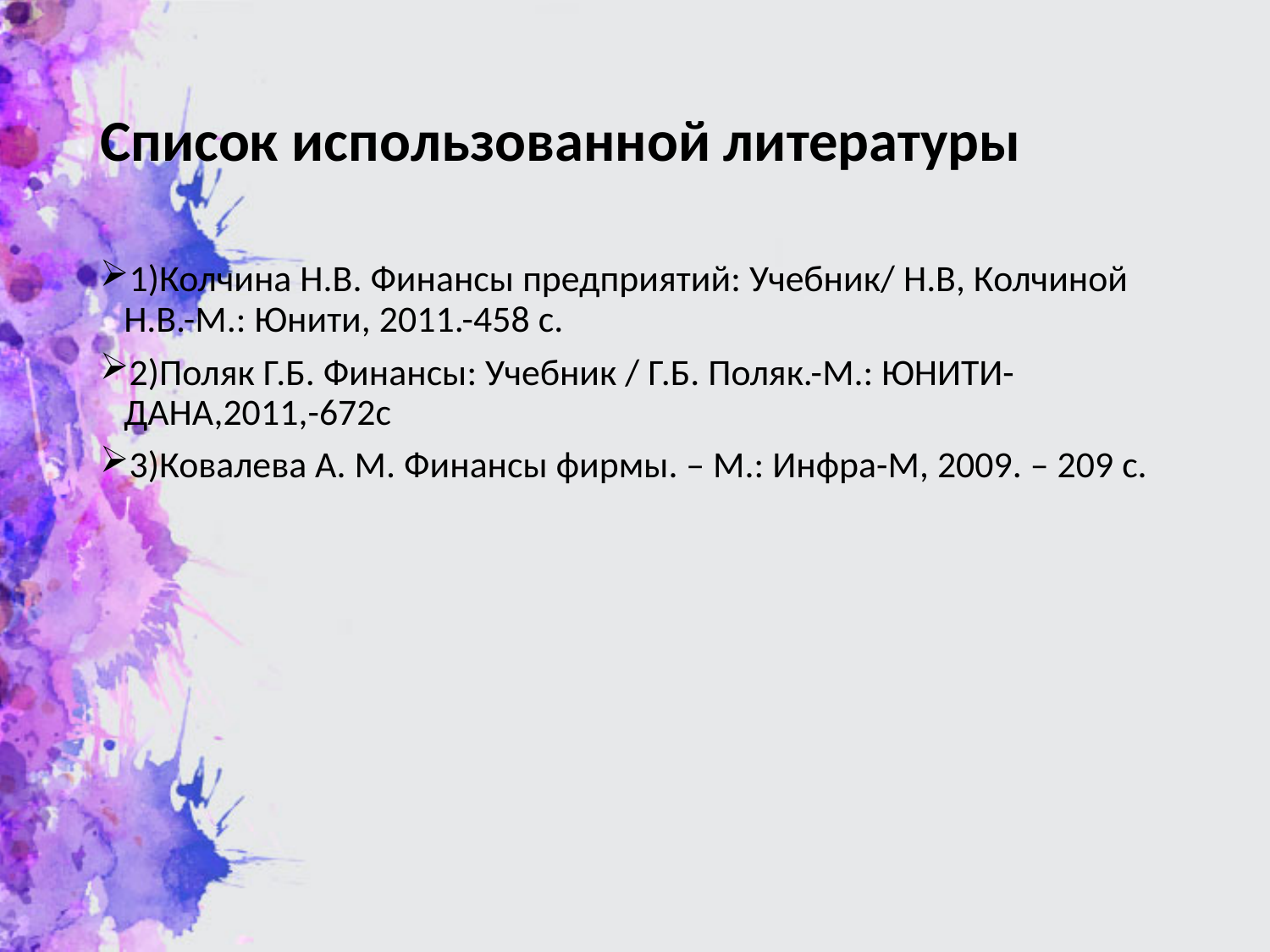

# Список использованной литературы
1)Колчина Н.В. Финансы предприятий: Учебник/ Н.В, Колчиной Н.В.-М.: Юнити, 2011.-458 с.
2)Поляк Г.Б. Финансы: Учебник / Г.Б. Поляк.-М.: ЮНИТИ-ДАНА,2011,-672с
3)Ковалева А. М. Финансы фирмы. – М.: Инфра-М, 2009. – 209 с.